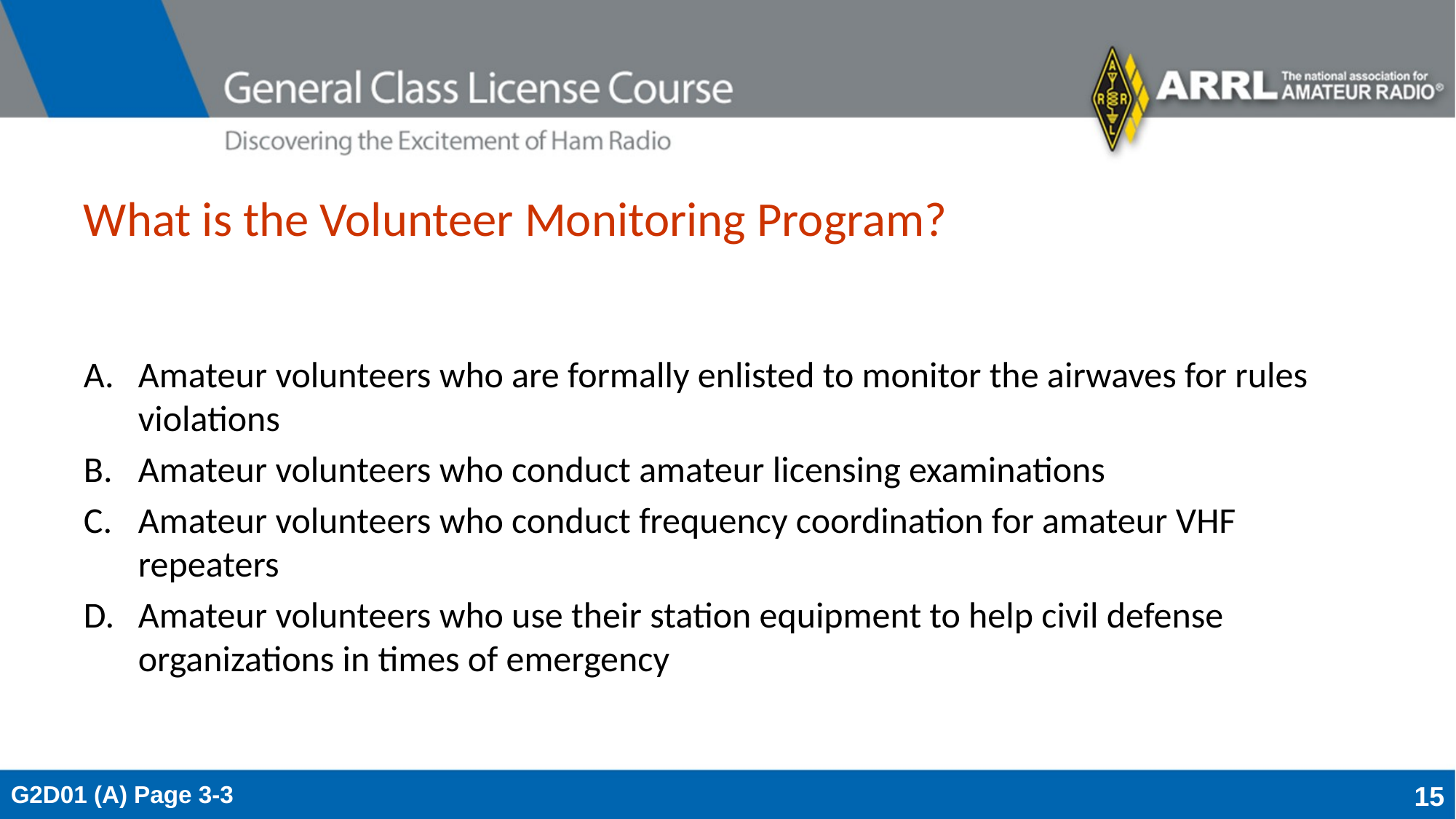

# What is the Volunteer Monitoring Program?
Amateur volunteers who are formally enlisted to monitor the airwaves for rules violations
Amateur volunteers who conduct amateur licensing examinations
Amateur volunteers who conduct frequency coordination for amateur VHF repeaters
Amateur volunteers who use their station equipment to help civil defense organizations in times of emergency
G2D01 (A) Page 3-3
15